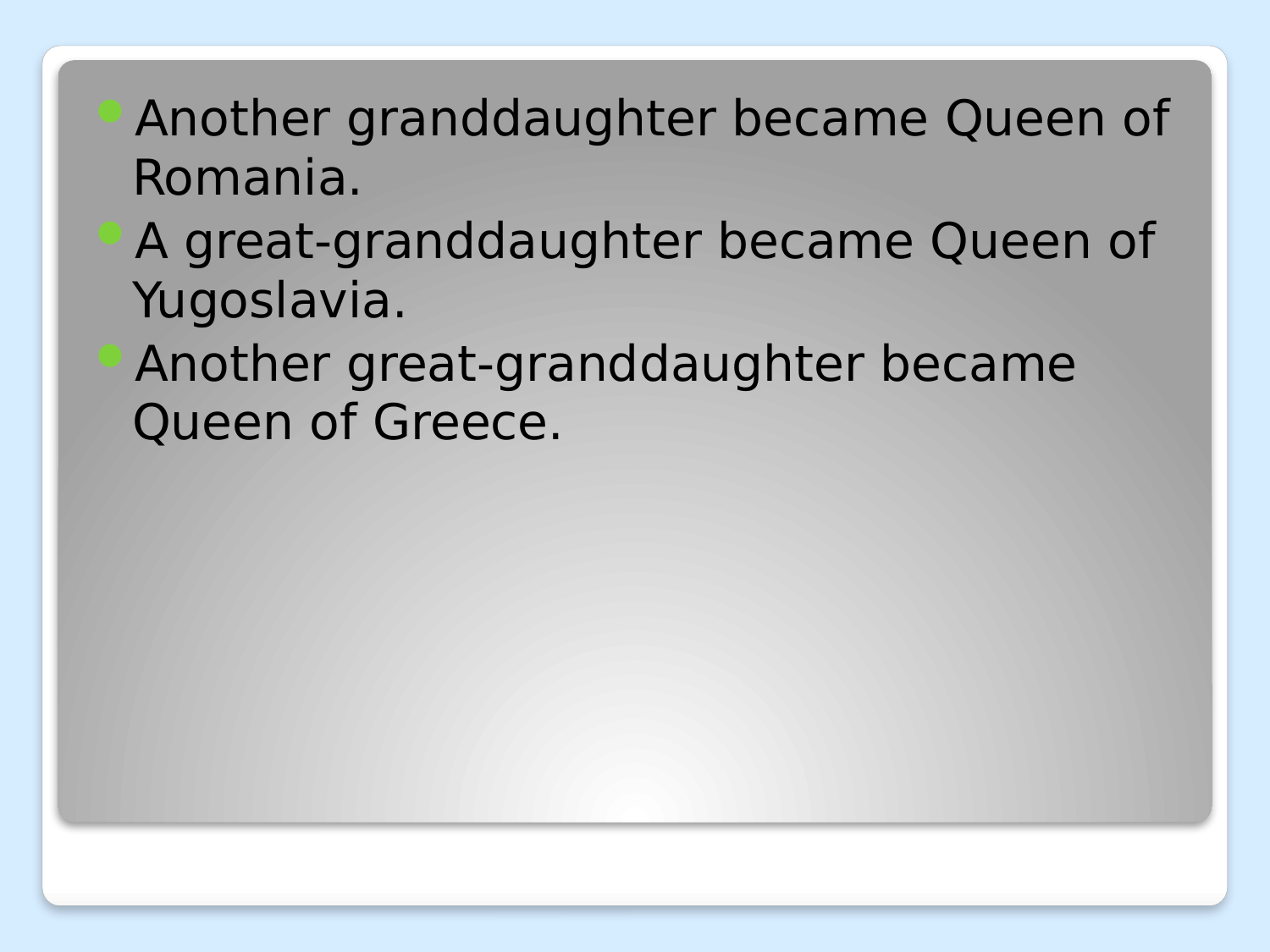

Another granddaughter became Queen of Romania.
A great-granddaughter became Queen of Yugoslavia.
Another great-granddaughter became Queen of Greece.

#